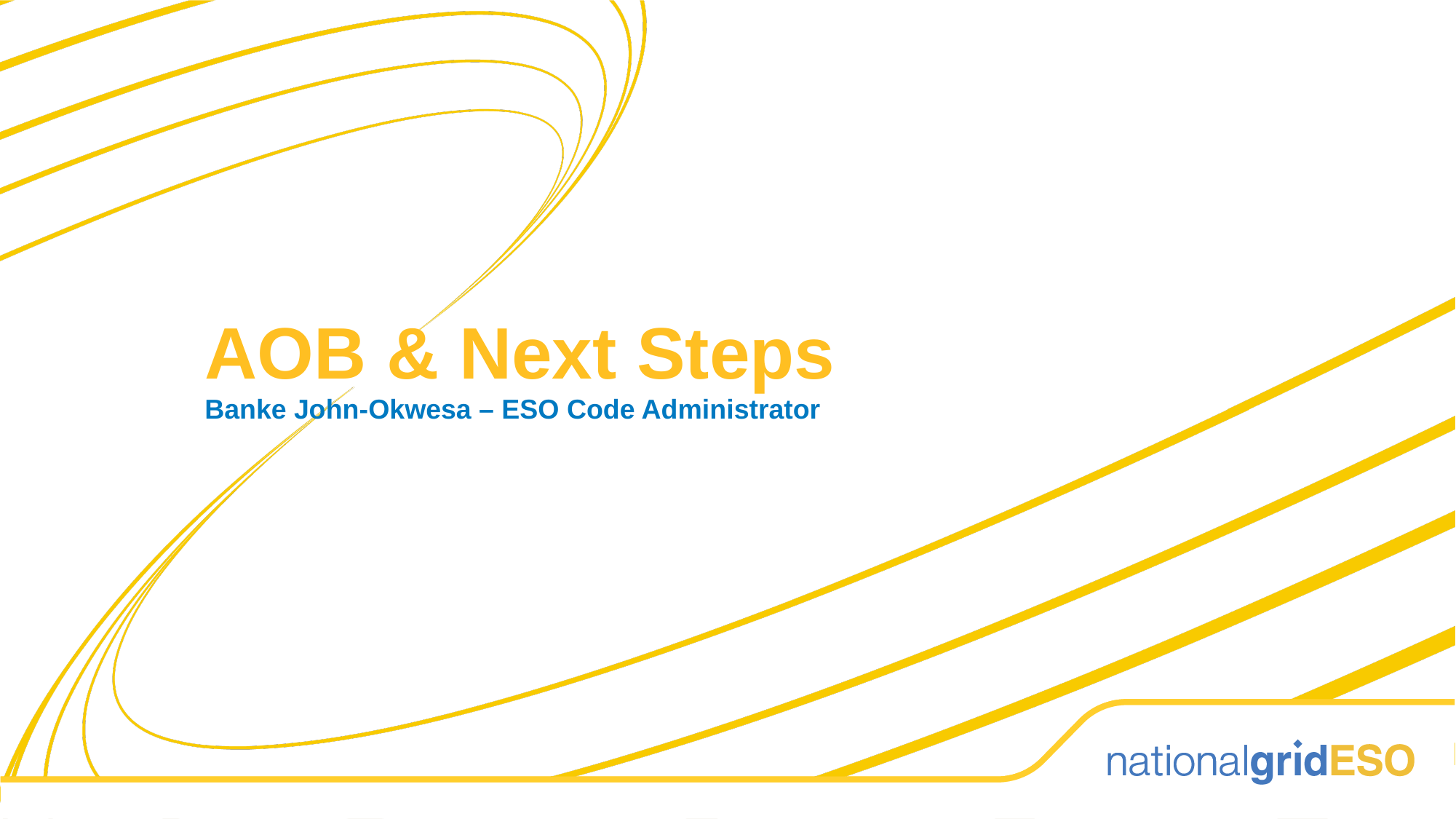

AOB & Next Steps
Banke John-Okwesa – ESO Code Administrator